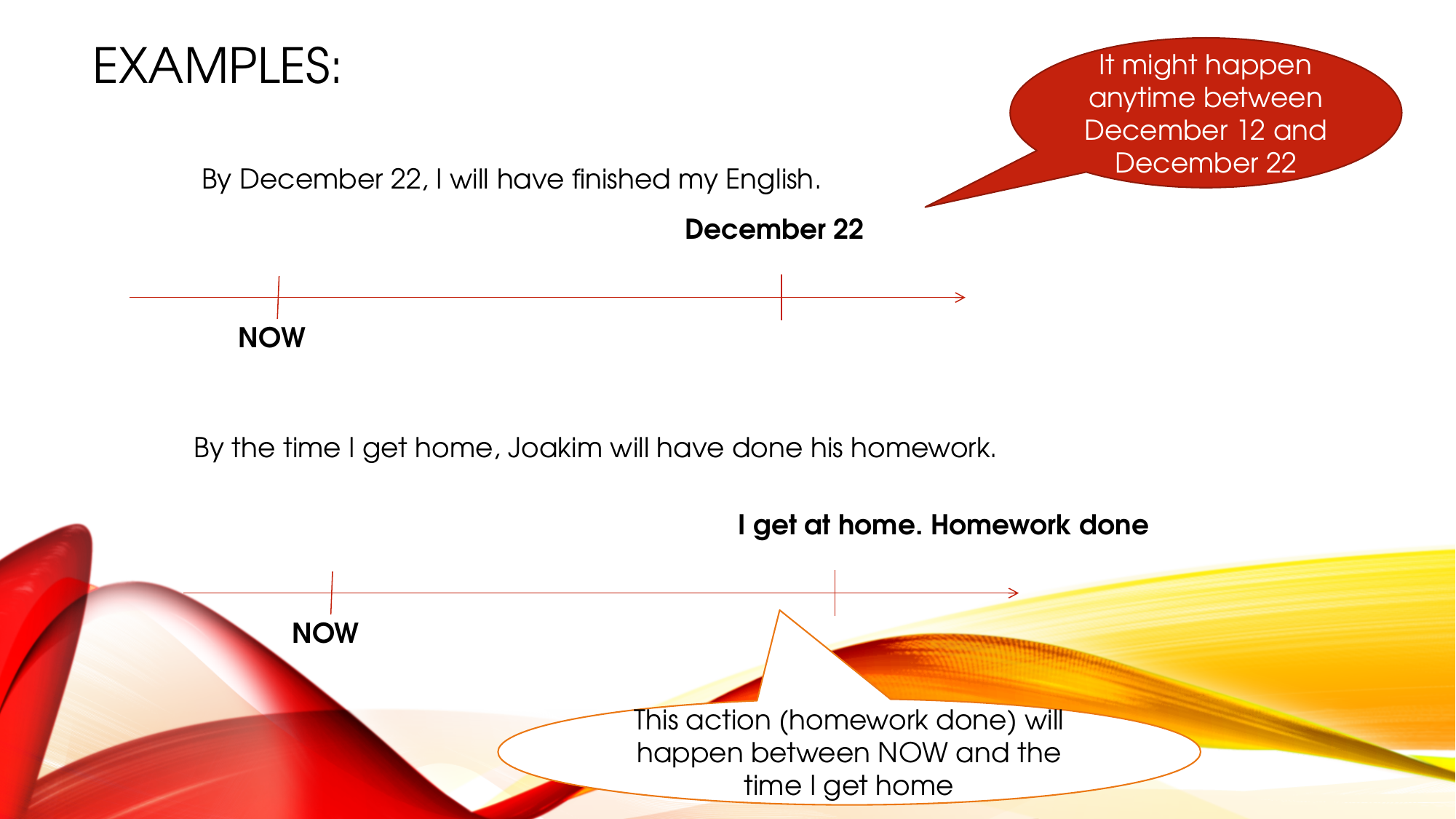

# Examples: By December 22, I will have finished my English.
It might happen anytime between December 12 and December 22
December 22
NOW
By the time I get home, Joakim will have done his homework.
I get at home. Homework done
NOW
This action (homework done) will happen between NOW and the time I get home